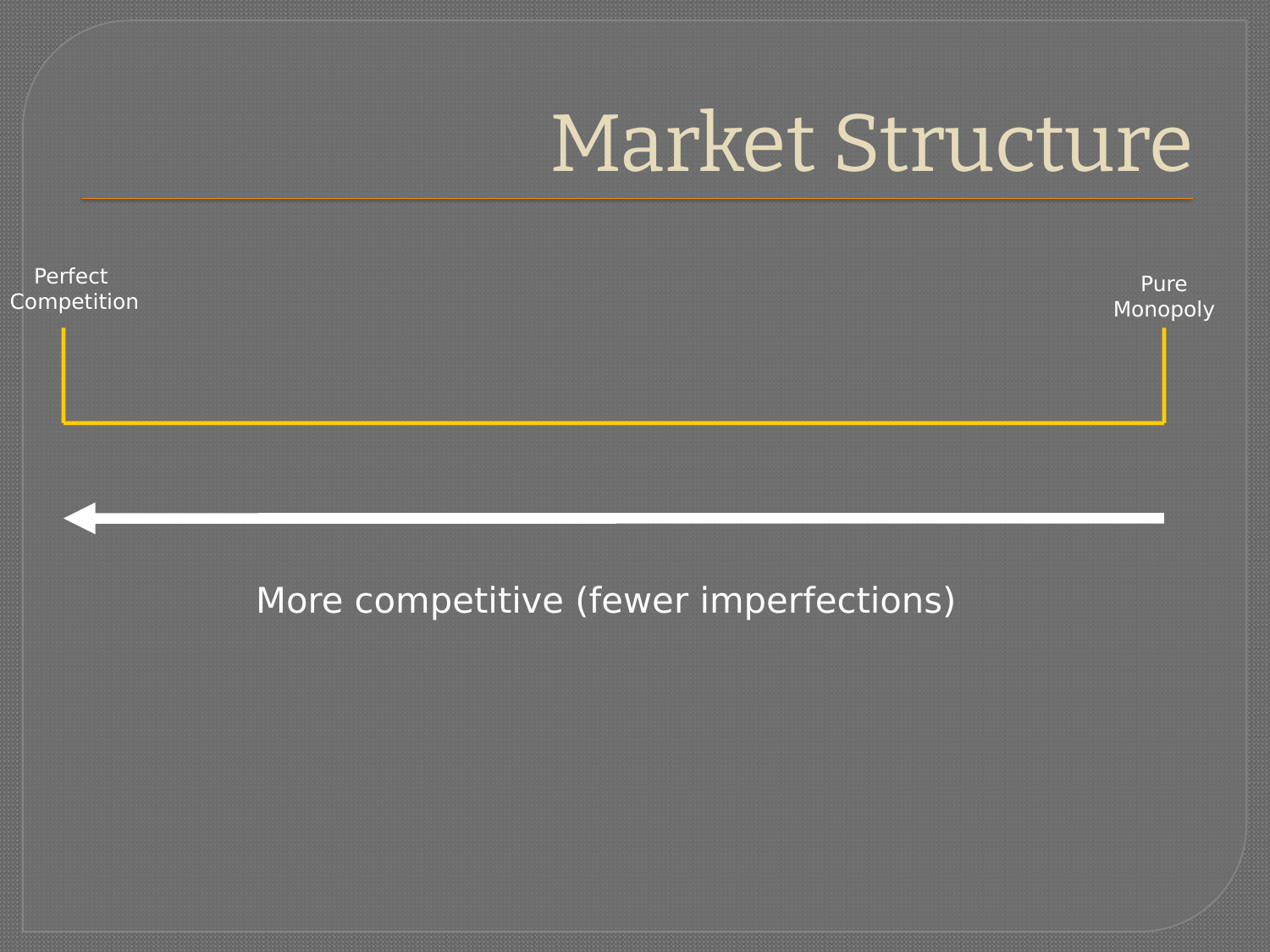

# Market Structure
Perfect
Competition
Pure Monopoly

More competitive (fewer imperfections)